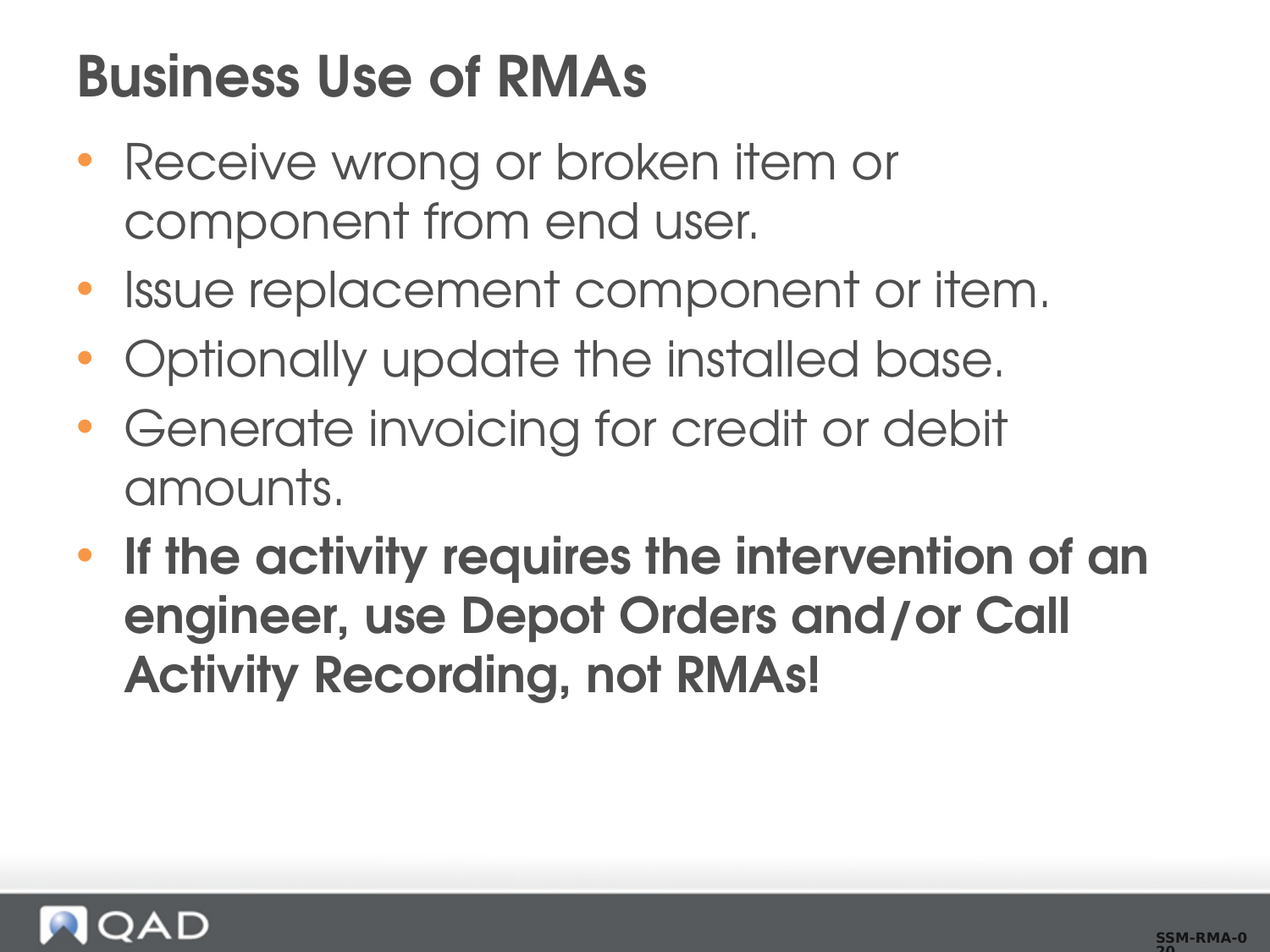

# Business Use of RMAs
Receive wrong or broken item or component from end user.
Issue replacement component or item.
Optionally update the installed base.
Generate invoicing for credit or debit amounts.
If the activity requires the intervention of an engineer, use Depot Orders and/or Call Activity Recording, not RMAs!

SSM-RMA-020